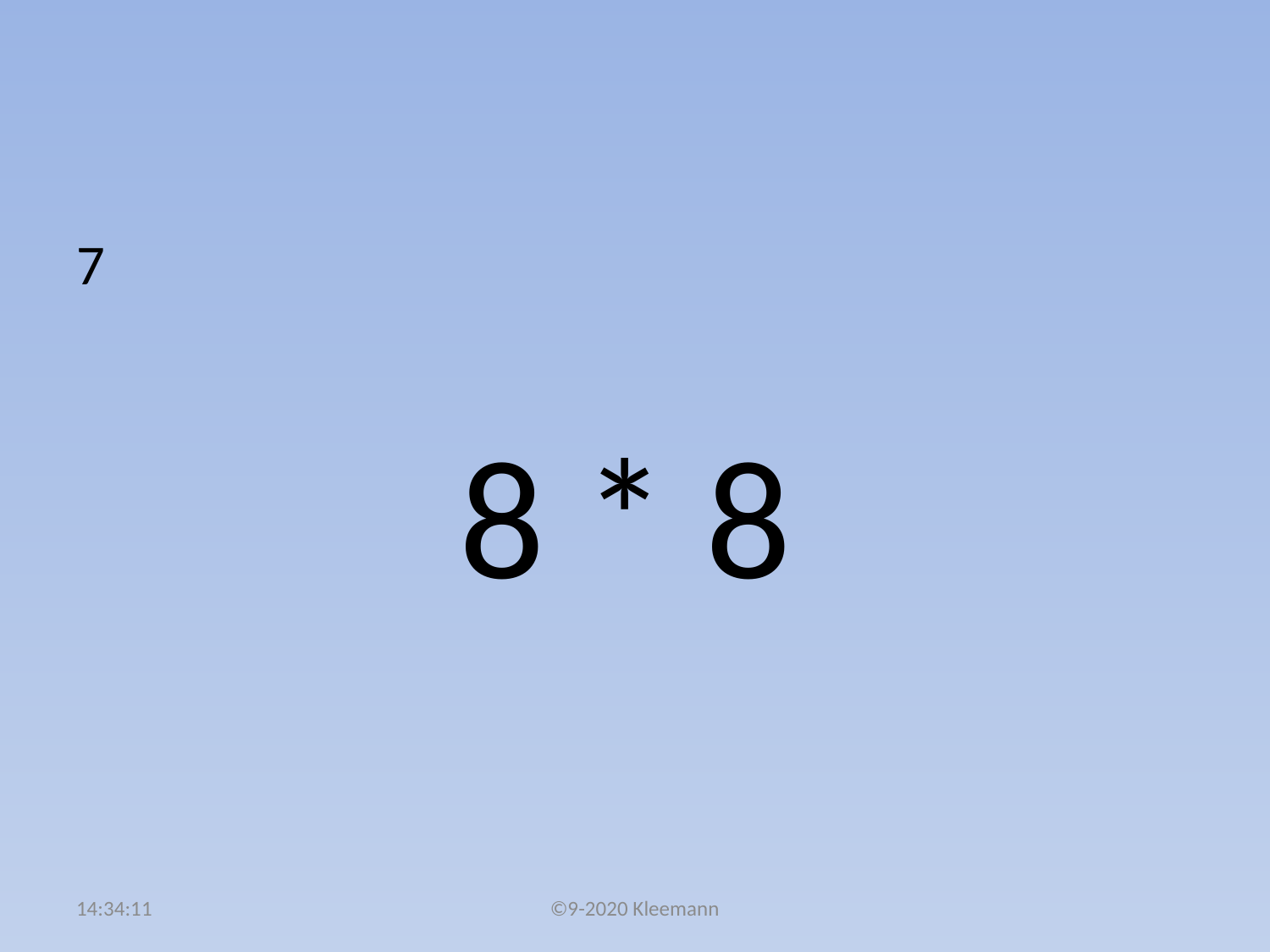

#
7

          8 * 8
14:34:11
©9-2020 Kleemann